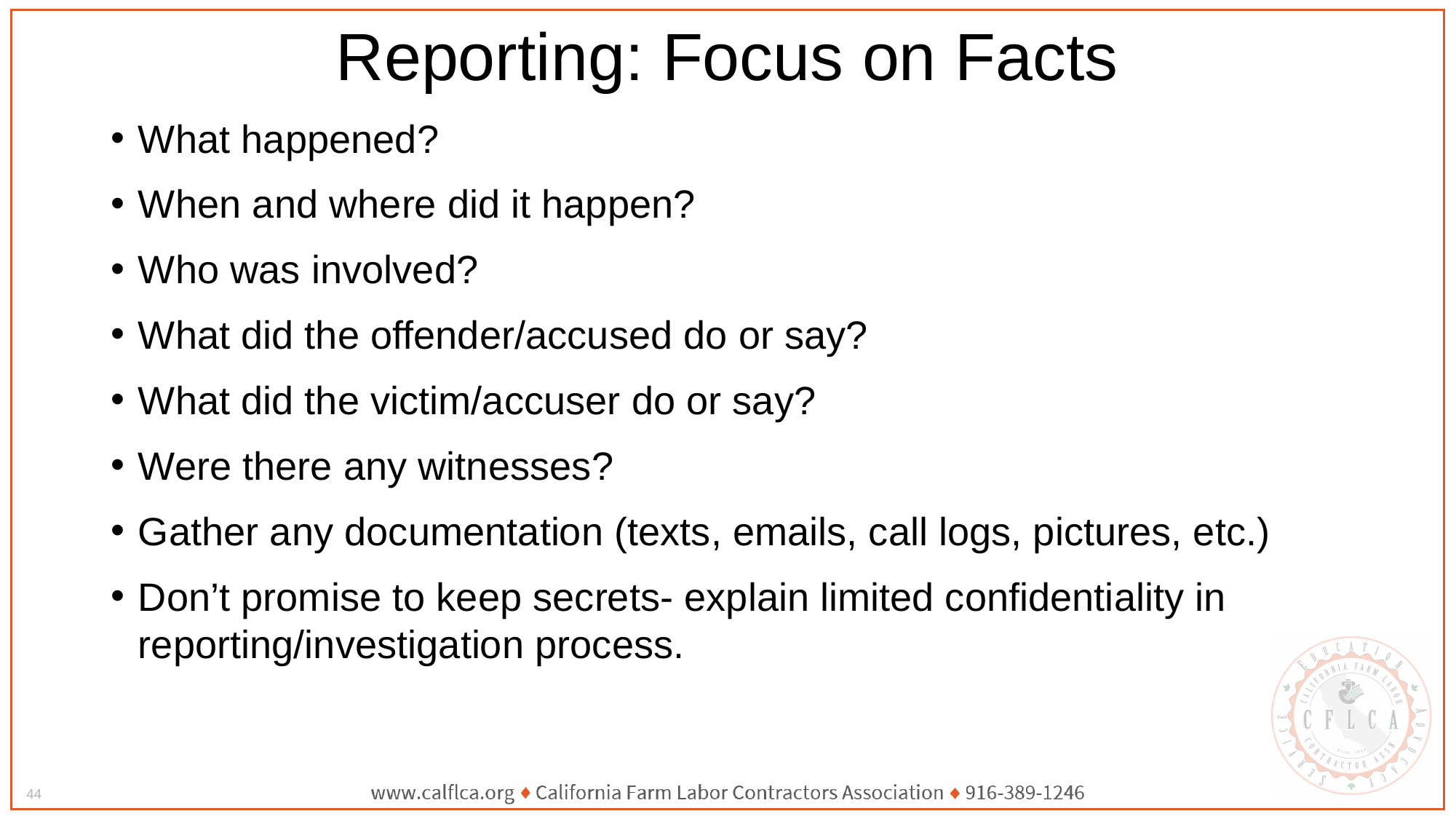

# Reporting: Focus on Facts
What happened?
When and where did it happen?
Who was involved?
What did the offender/accused do or say?
What did the victim/accuser do or say?
Were there any witnesses?
Gather any documentation (texts, emails, call logs, pictures, etc.)
Don’t promise to keep secrets- explain limited confidentiality in  reporting/investigation process.
44